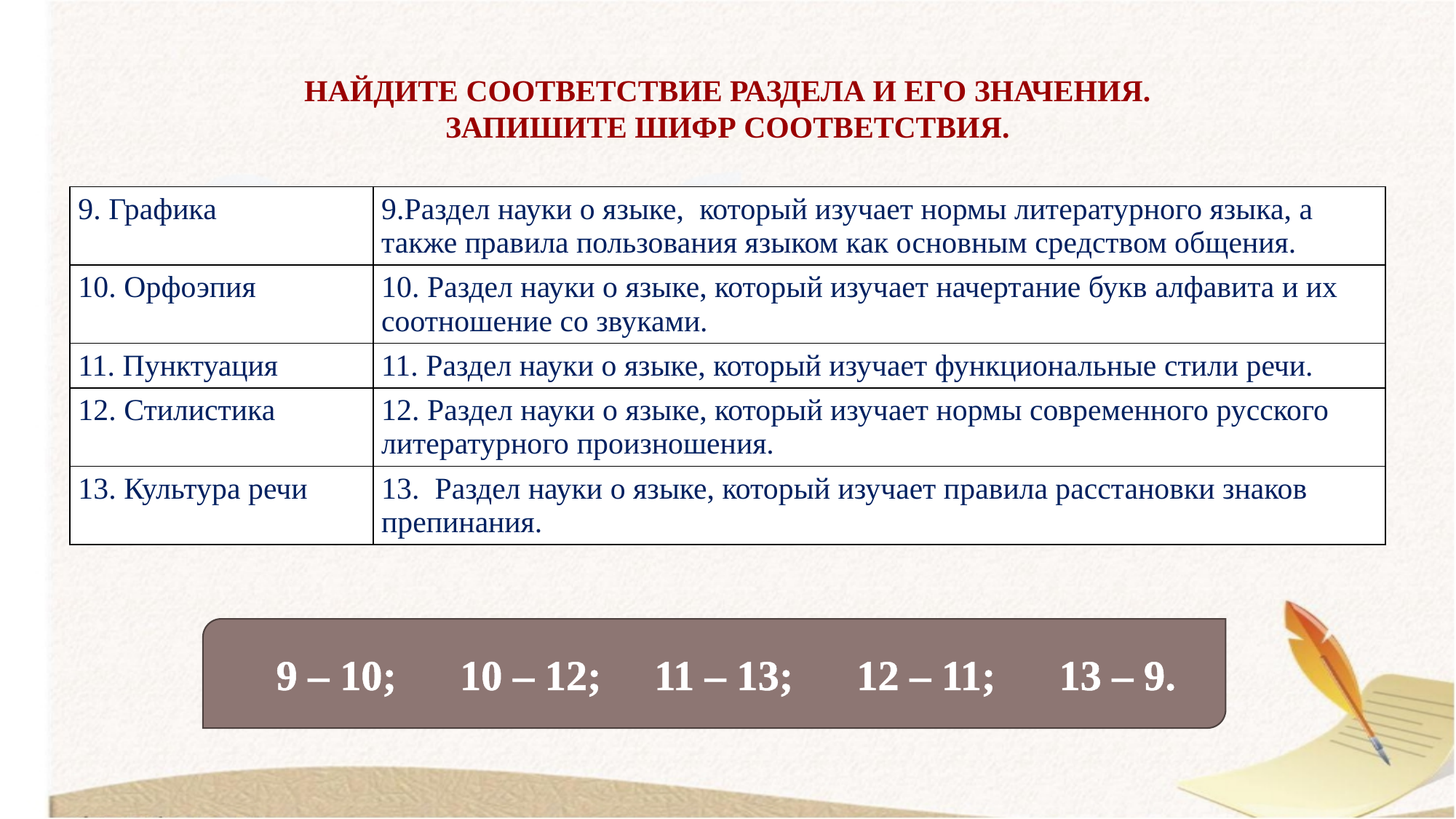

НАЙДИТЕ СООТВЕТСТВИЕ РАЗДЕЛА И ЕГО ЗНАЧЕНИЯ. ЗАПИШИТЕ ШИФР СООТВЕТСТВИЯ.
| 9. Графика | 9.Раздел науки о языке, который изучает нормы литературного языка, а также правила пользования языком как основным средством общения. |
| --- | --- |
| 10. Орфоэпия | 10. Раздел науки о языке, который изучает начертание букв алфавита и их соотношение со звуками. |
| 11. Пунктуация | 11. Раздел науки о языке, который изучает функциональные стили речи. |
| 12. Стилистика | 12. Раздел науки о языке, который изучает нормы современного русского литературного произношения. |
| 13. Культура речи | 13. Раздел науки о языке, который изучает правила расстановки знаков препинания. |

9 – 10;      10 – 12;     11 – 13;      12 – 11;      13 – 9.